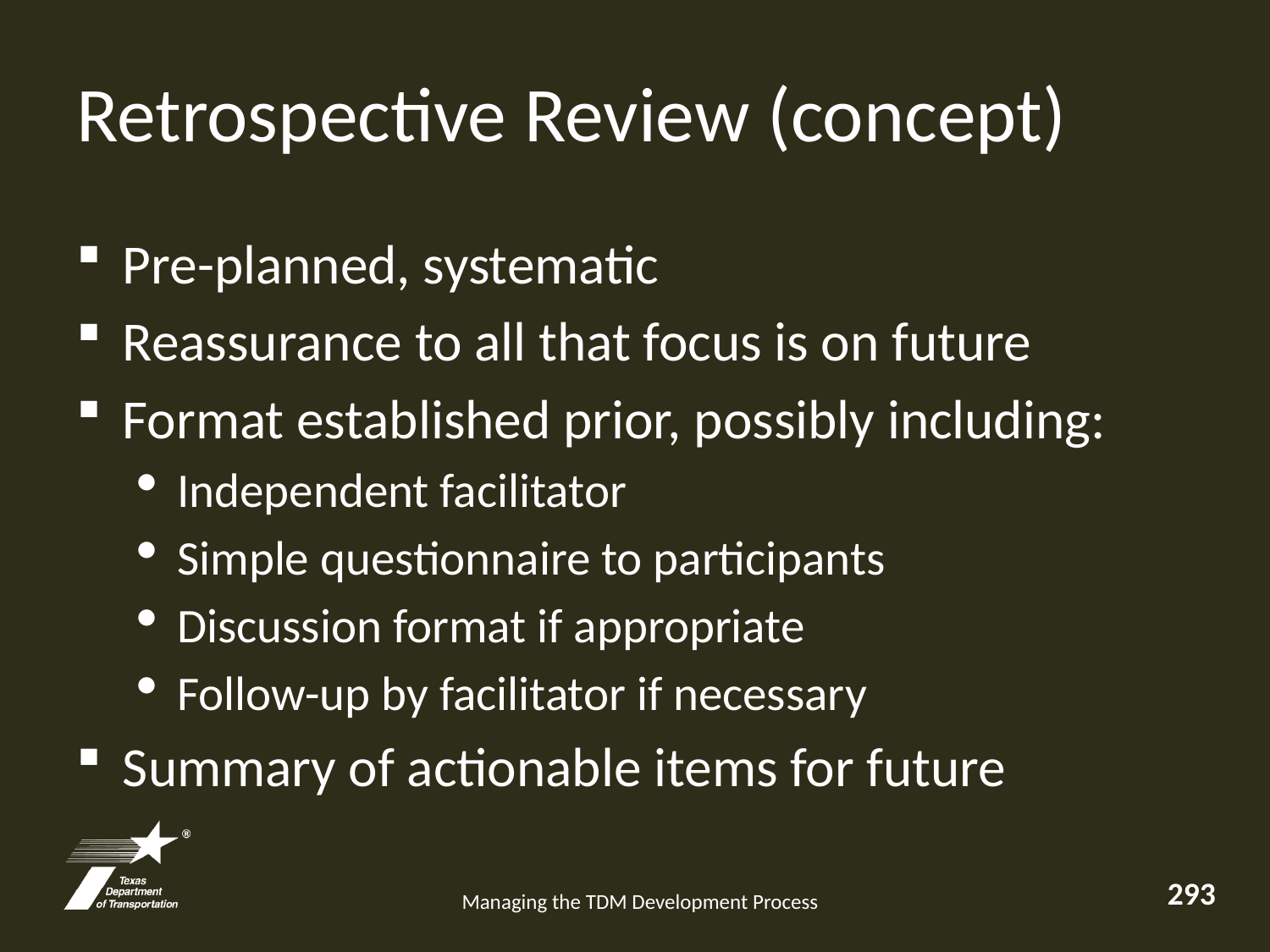

# Retrospective Review (concept)
Pre-planned, systematic
Reassurance to all that focus is on future
Format established prior, possibly including:
Independent facilitator
Simple questionnaire to participants
Discussion format if appropriate
Follow-up by facilitator if necessary
Summary of actionable items for future